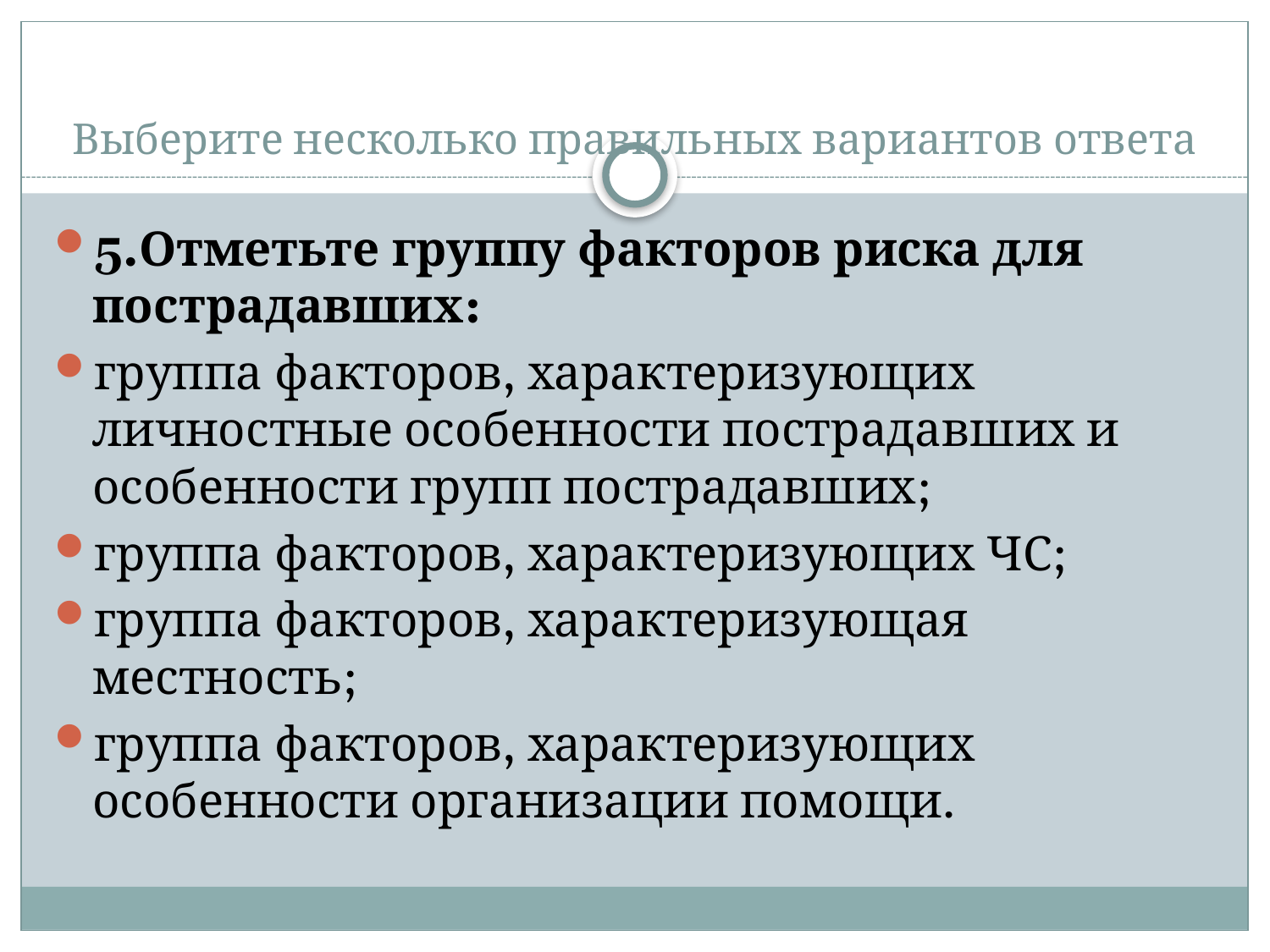

# Выберите несколько правильных вариантов ответа
5.Отметьте группу факторов риска для пострадавших:
группа факторов, характеризующих личностные особенности пострадавших и особенности групп пострадавших;
группа факторов, характеризующих ЧС;
группа факторов, характеризующая местность;
группа факторов, характеризующих особенности организации помощи.